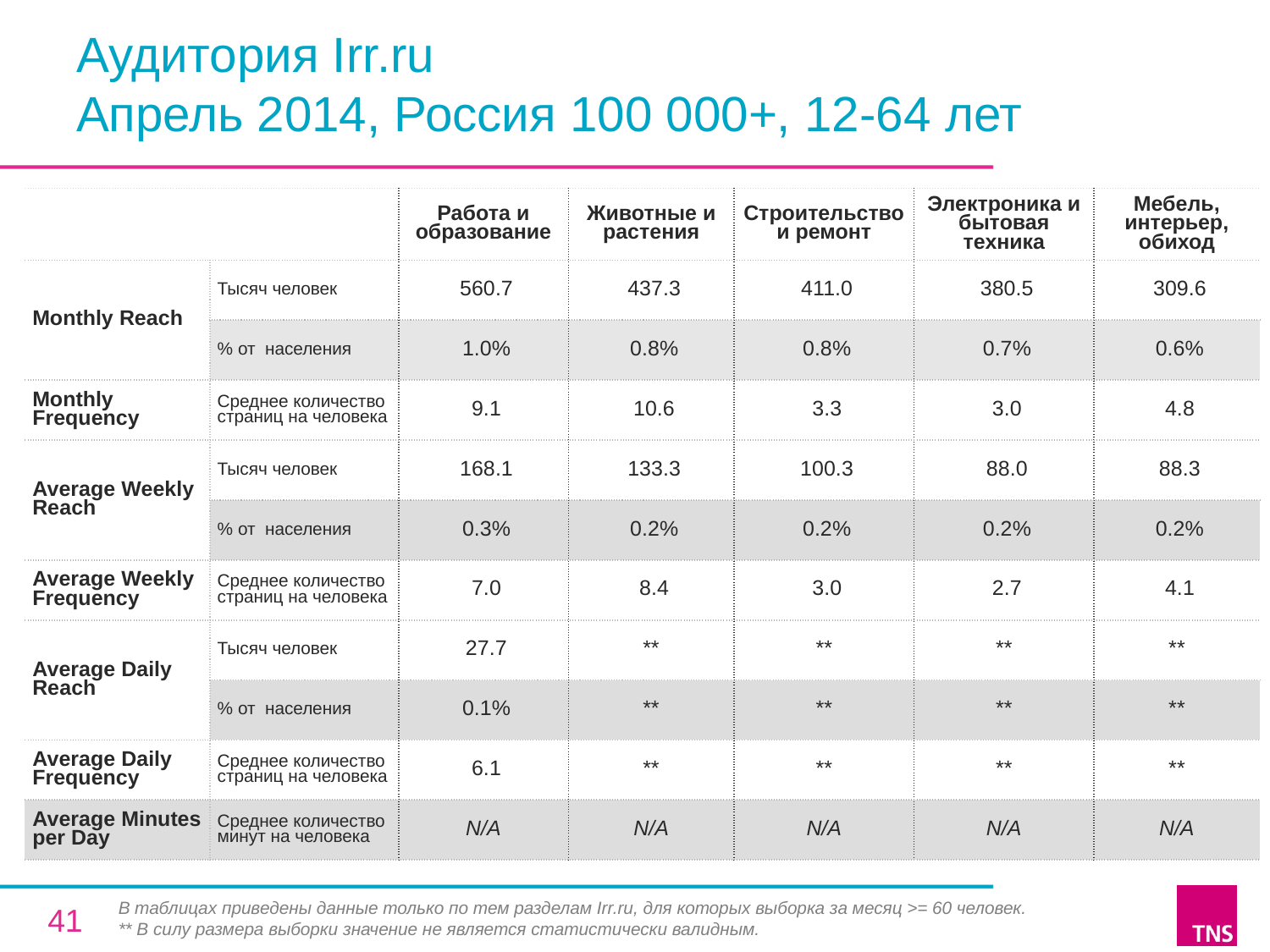

# Аудитория Irr.ru Апрель 2014, Россия 100 000+, 12-64 лет
|  |  | Работа и образование | Животные и растения | Строительство и ремонт | Электроника и бытовая техника | Мебель, интерьер, обиход |
| --- | --- | --- | --- | --- | --- | --- |
| Monthly Reach | Тысяч человек | 560.7 | 437.3 | 411.0 | 380.5 | 309.6 |
|  | % от населения | 1.0% | 0.8% | 0.8% | 0.7% | 0.6% |
| Monthly Frequency | Среднее количество страниц на человека | 9.1 | 10.6 | 3.3 | 3.0 | 4.8 |
| Average Weekly Reach | Тысяч человек | 168.1 | 133.3 | 100.3 | 88.0 | 88.3 |
|  | % от населения | 0.3% | 0.2% | 0.2% | 0.2% | 0.2% |
| Average Weekly Frequency | Среднее количество страниц на человека | 7.0 | 8.4 | 3.0 | 2.7 | 4.1 |
| Average Daily Reach | Тысяч человек | 27.7 | \*\* | \*\* | \*\* | \*\* |
|  | % от населения | 0.1% | \*\* | \*\* | \*\* | \*\* |
| Average Daily Frequency | Среднее количество страниц на человека | 6.1 | \*\* | \*\* | \*\* | \*\* |
| Average Minutes per Day | Среднее количество минут на человека | N/A | N/A | N/A | N/A | N/A |
В таблицах приведены данные только по тем разделам Irr.ru, для которых выборка за месяц >= 60 человек.
** В силу размера выборки значение не является статистически валидным.
41